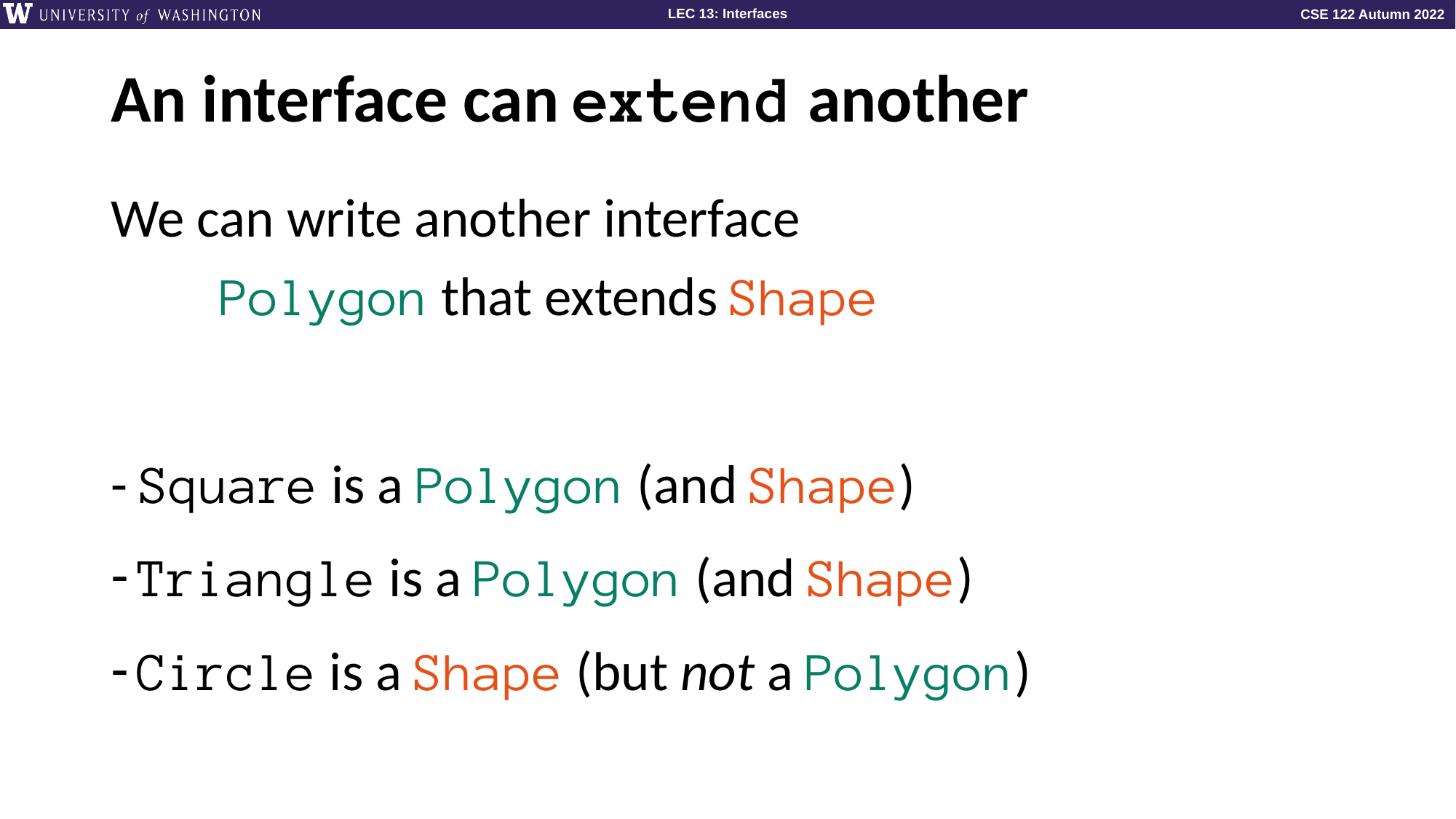

# An interface can extend another
We can write another interface
	Polygon that extends Shape

- Square is a Polygon (and Shape)
Triangle is a Polygon (and Shape)
Circle is a Shape (but not a Polygon)